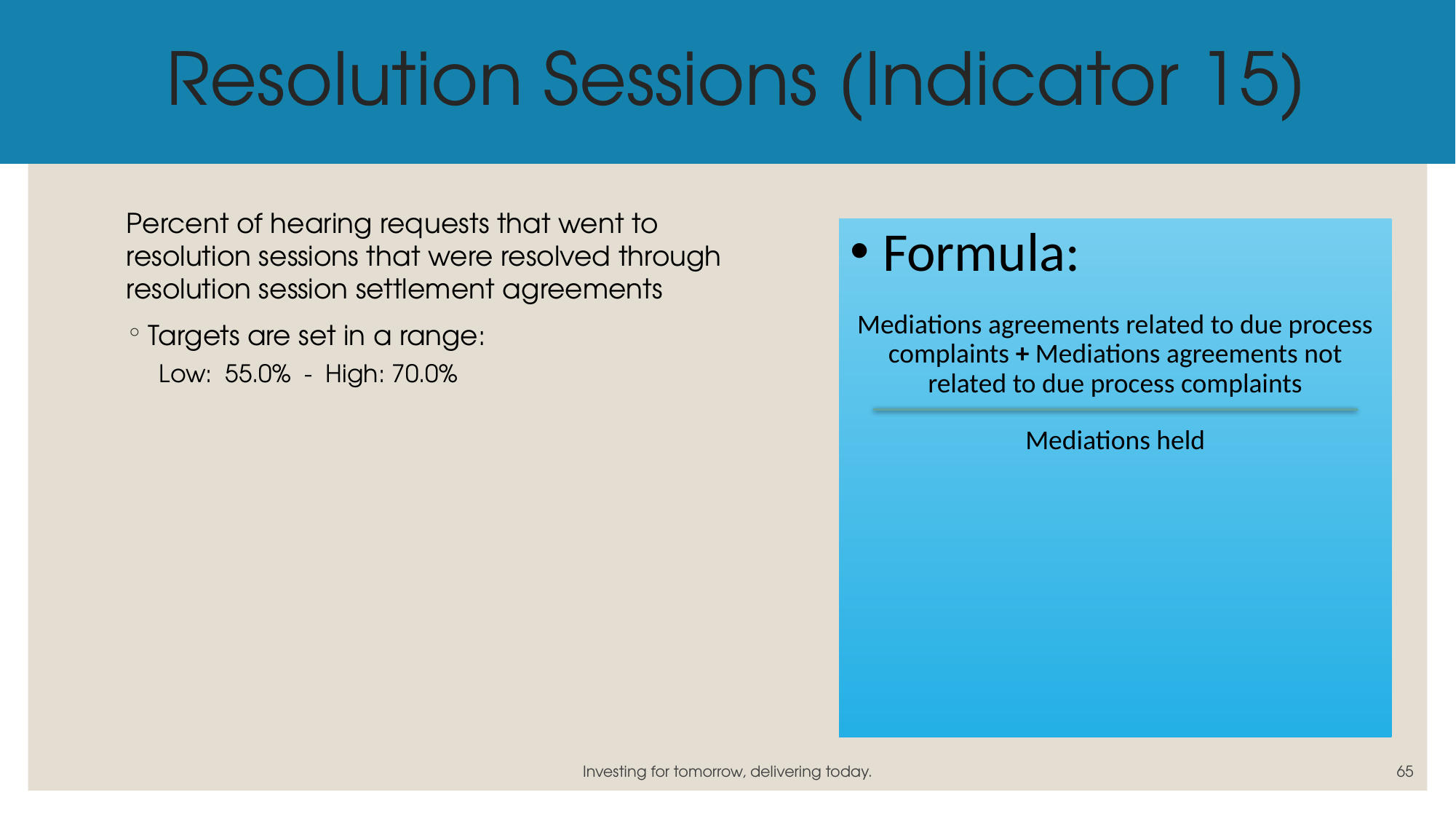

# Resolution Sessions (Indicator 15)
Percent of hearing requests that went to resolution sessions that were resolved through resolution session settlement agreements
Targets are set in a range:
Low:  55.0%  -  High: 70.0%
Formula:
Mediations agreements related to due process complaints + Mediations agreements not related to due process complaints
Mediations held
Investing for tomorrow, delivering today.
65